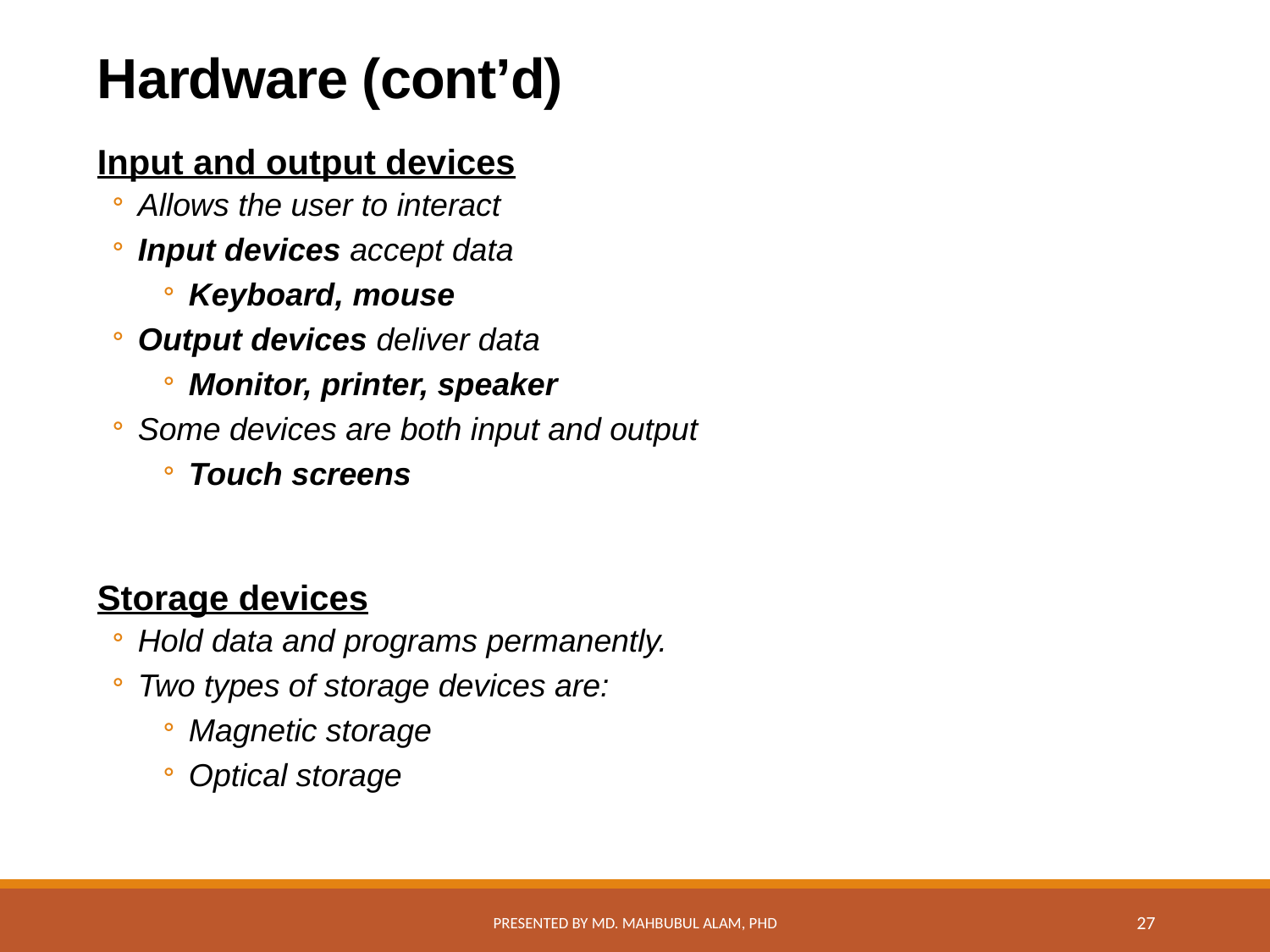

# Hardware (cont’d)
Input and output devices
Allows the user to interact
Input devices accept data
Keyboard, mouse
Output devices deliver data
Monitor, printer, speaker
Some devices are both input and output
Touch screens

Storage devices
Hold data and programs permanently.
Two types of storage devices are:
Magnetic storage
Optical storage

Presented by Md. Mahbubul Alam, PhD
27